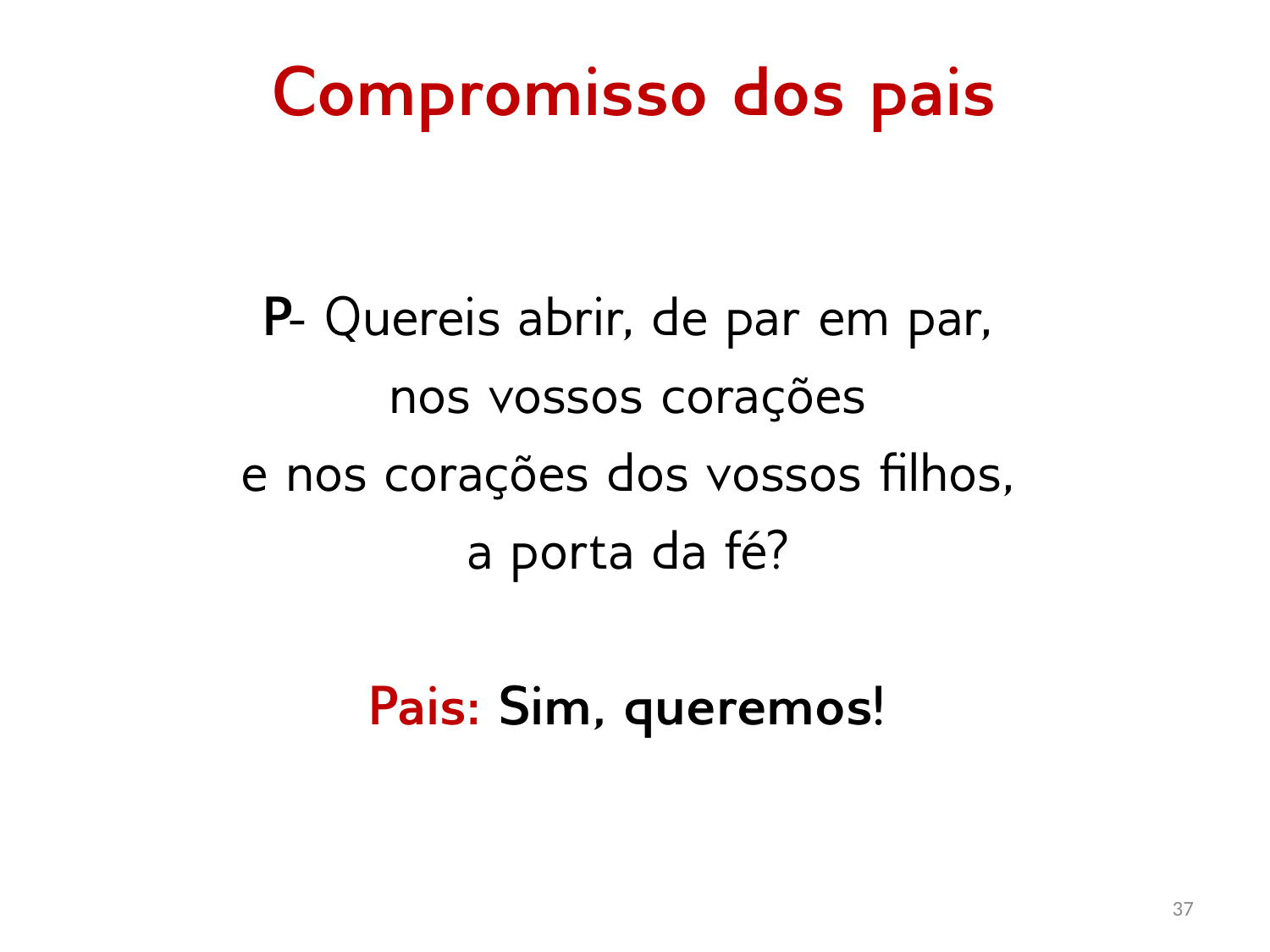

# Compromisso dos pais

P- Quereis abrir, de par em par,
nos vossos corações
e nos corações dos vossos filhos,
a porta da fé?

Pais: Sim, queremos!

37